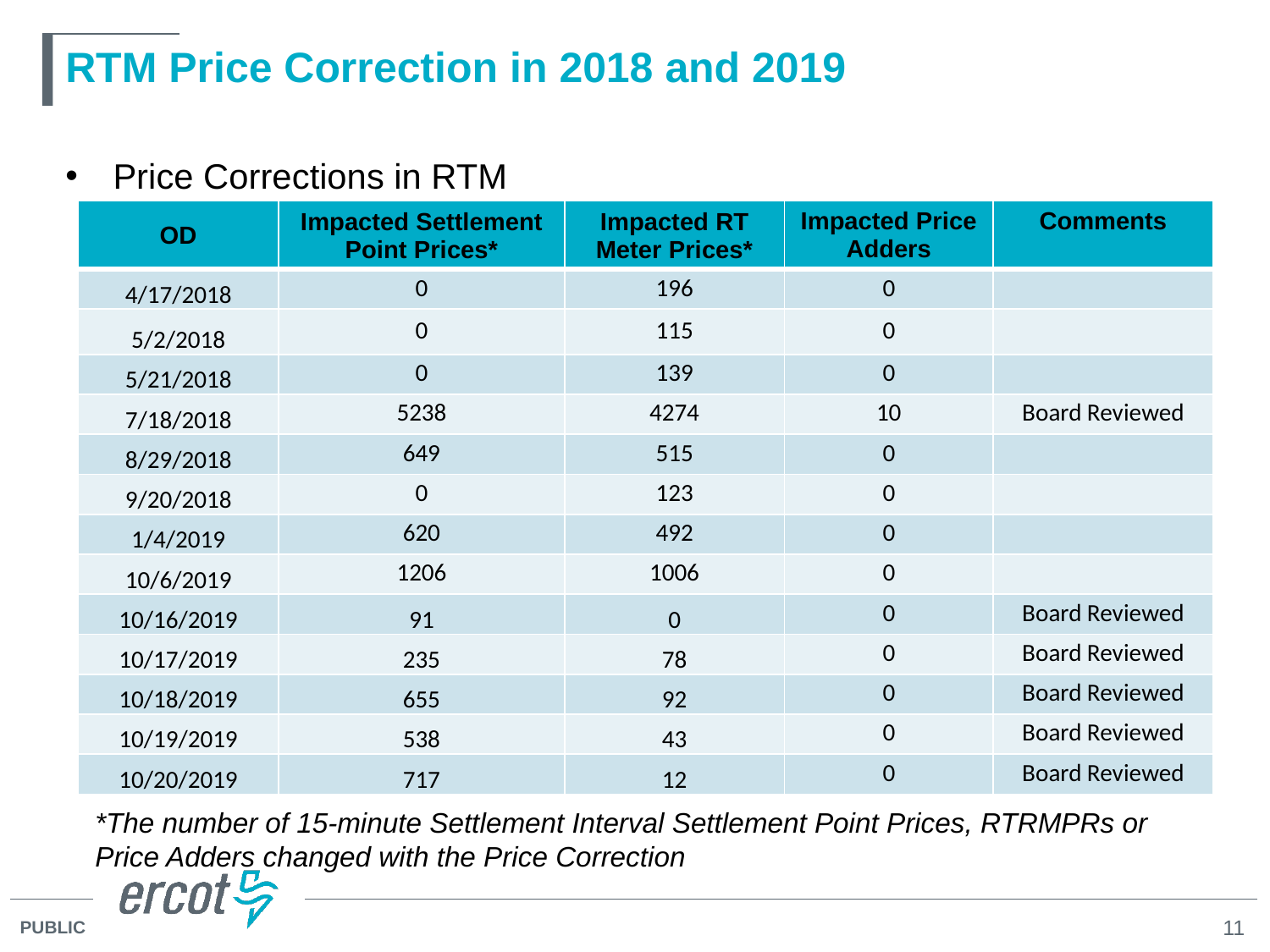

# RTM Price Correction in 2018 and 2019
Price Corrections in RTM
| OD | Impacted Settlement Point Prices\* | Impacted RT Meter Prices\* | Impacted Price Adders | Comments |
| --- | --- | --- | --- | --- |
| 4/17/2018 | 0 | 196 | 0 |  |
| 5/2/2018 | 0 | 115 | 0 |  |
| 5/21/2018 | 0 | 139 | 0 |  |
| 7/18/2018 | 5238 | 4274 | 10 | Board Reviewed |
| 8/29/2018 | 649 | 515 | 0 |  |
| 9/20/2018 | 0 | 123 | 0 |  |
| 1/4/2019 | 620 | 492 | 0 |  |
| 10/6/2019 | 1206 | 1006 | 0 |  |
| 10/16/2019 | 91 | 0 | 0 | Board Reviewed |
| 10/17/2019 | 235 | 78 | 0 | Board Reviewed |
| 10/18/2019 | 655 | 92 | 0 | Board Reviewed |
| 10/19/2019 | 538 | 43 | 0 | Board Reviewed |
| 10/20/2019 | 717 | 12 | 0 | Board Reviewed |
*The number of 15-minute Settlement Interval Settlement Point Prices, RTRMPRs or Price Adders changed with the Price Correction